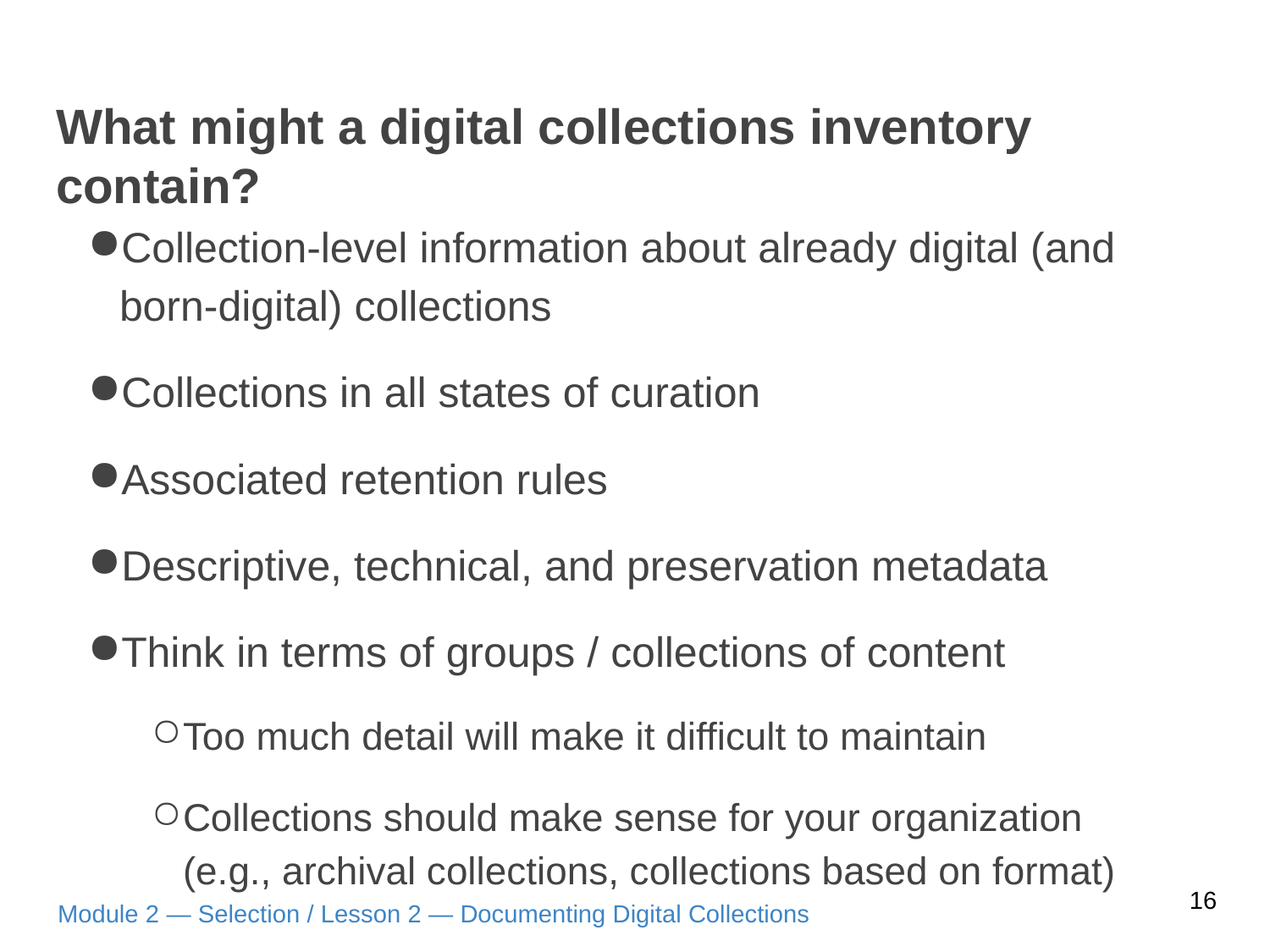

# What might a digital collections inventory contain?
Collection-level information about already digital (and born-digital) collections
Collections in all states of curation
Associated retention rules
Descriptive, technical, and preservation metadata
Think in terms of groups / collections of content
Too much detail will make it difficult to maintain
Collections should make sense for your organization
(e.g., archival collections, collections based on format)
16
Module 2 — Selection / Lesson 2 — Documenting Digital Collections